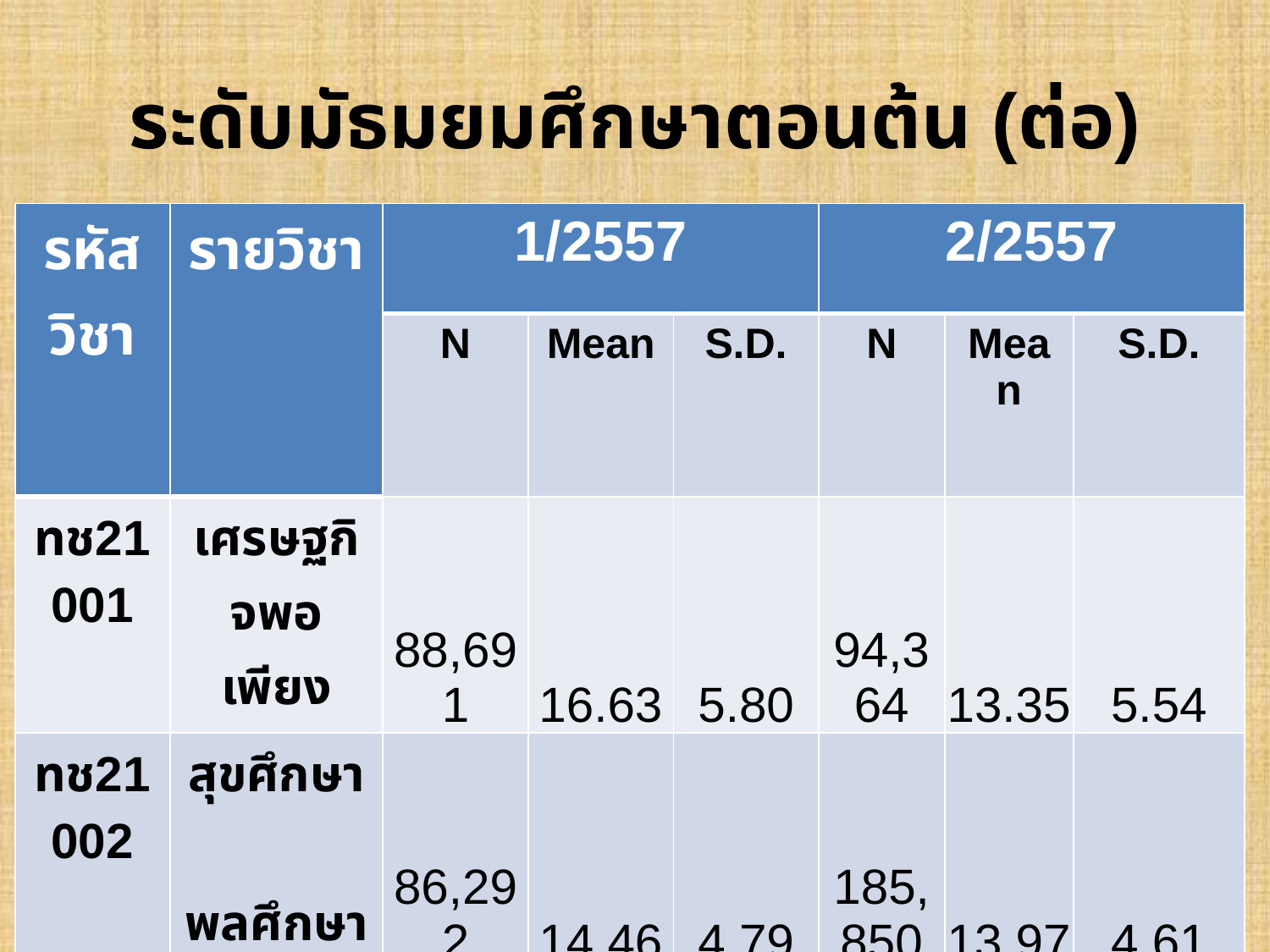

# ระดับมัธมยมศึกษาตอนต้น (ต่อ)
| รหัสวิชา | รายวิชา | 1/2557 |  |  | 2/2557 |  |  |
| --- | --- | --- | --- | --- | --- | --- | --- |
|  |  | N | Mean | S.D. | N | Mean | S.D. |
| ทช21001 | เศรษฐกิจพอเพียง | 88,691 | 16.63 | 5.80 | 94,364 | 13.35 | 5.54 |
| ทช21002 | สุขศึกษา พลศึกษา | 86,292 | 14.46 | 4.79 | 185,850 | 13.97 | 4.61 |
| ทช21003 | ศิลปศึกษา | 109,483 | 13.55 | 4.44 | 76,350 | 13.99 | 5.06 |